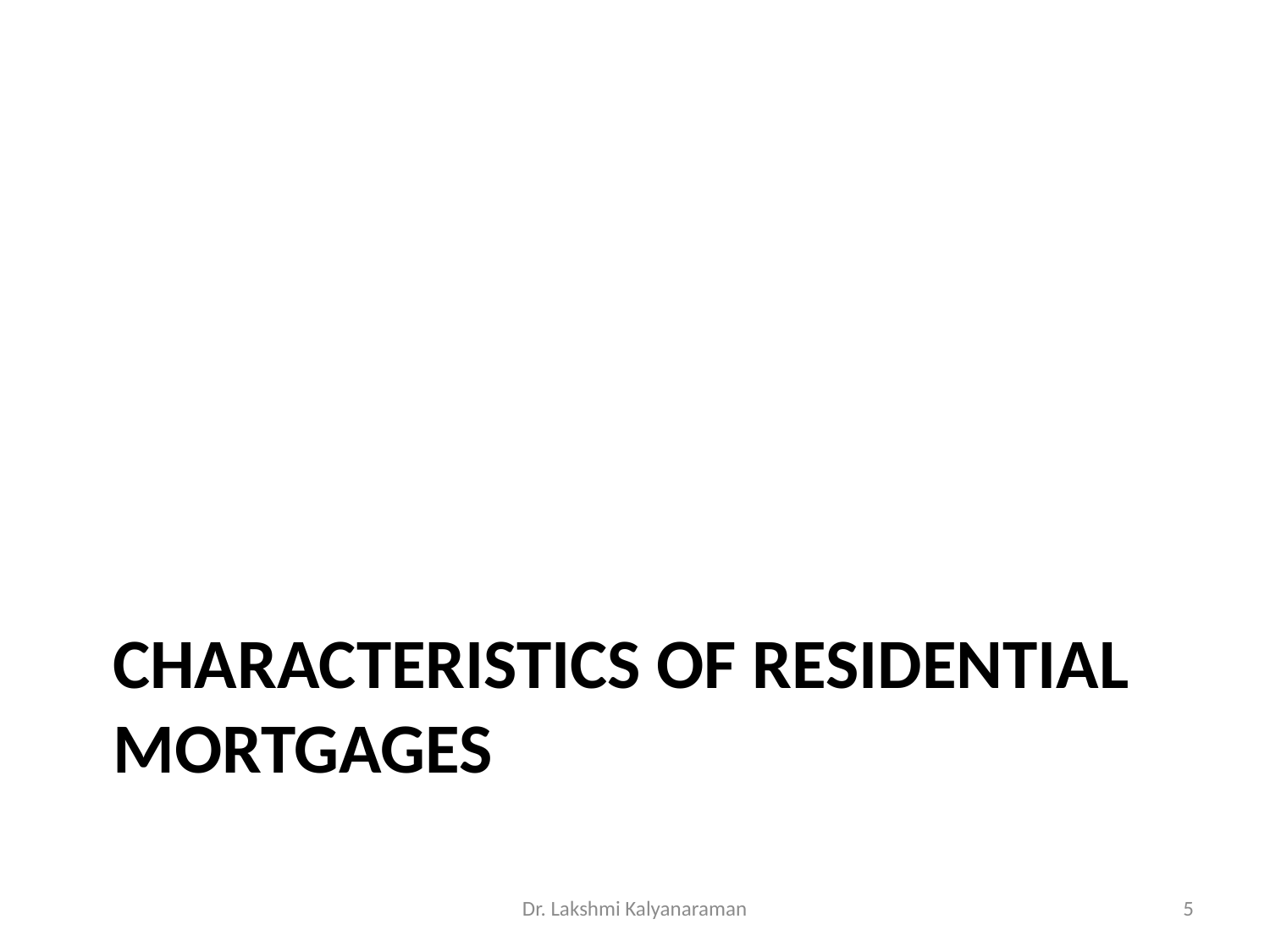

# Characteristics of residential mortgages
Dr. Lakshmi Kalyanaraman
5